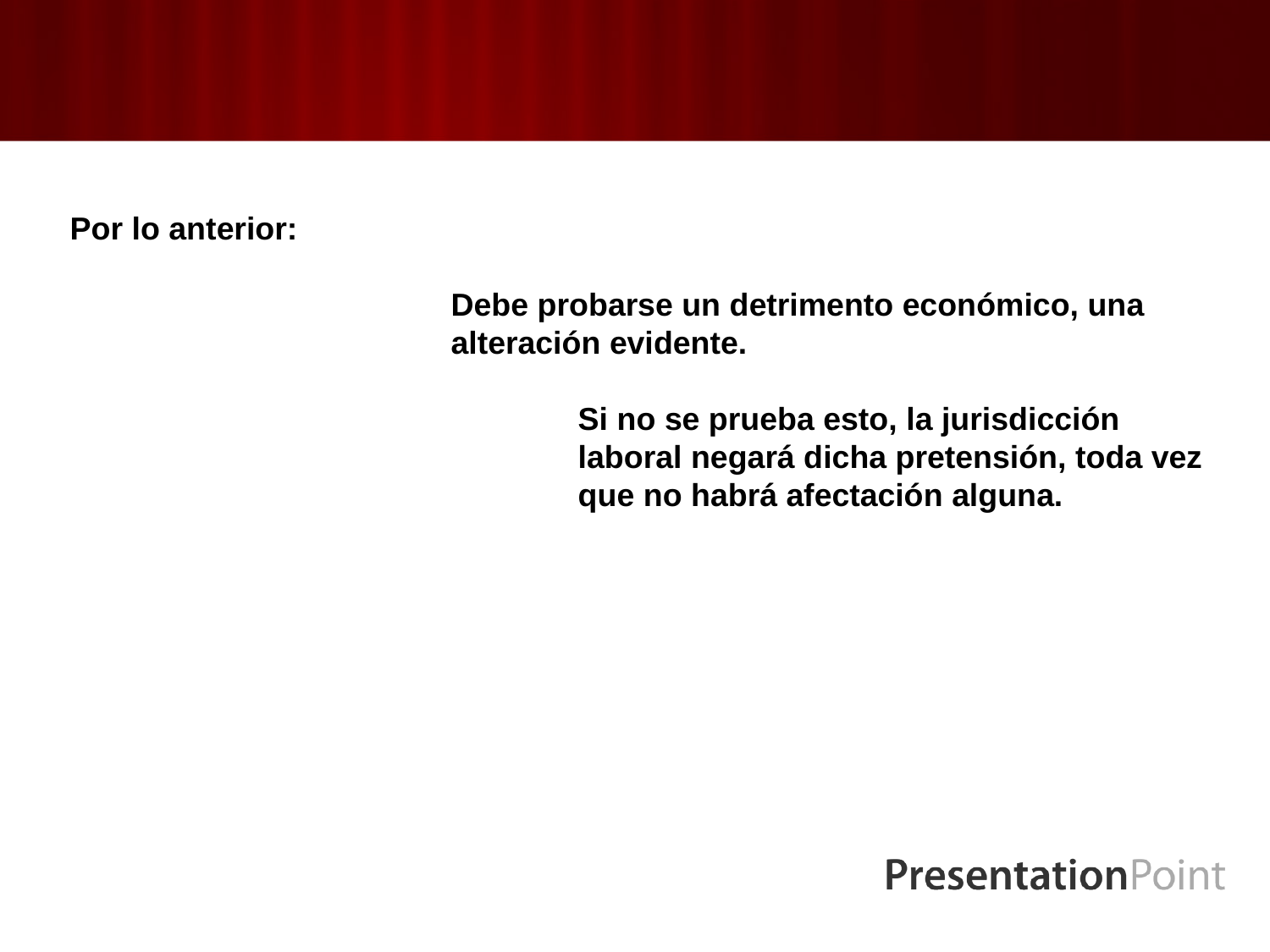

Por lo anterior:

			Debe probarse un detrimento económico, una 				alteración evidente.

				Si no se prueba esto, la jurisdicción 					laboral negará dicha pretensión, toda vez 					que no habrá afectación alguna.